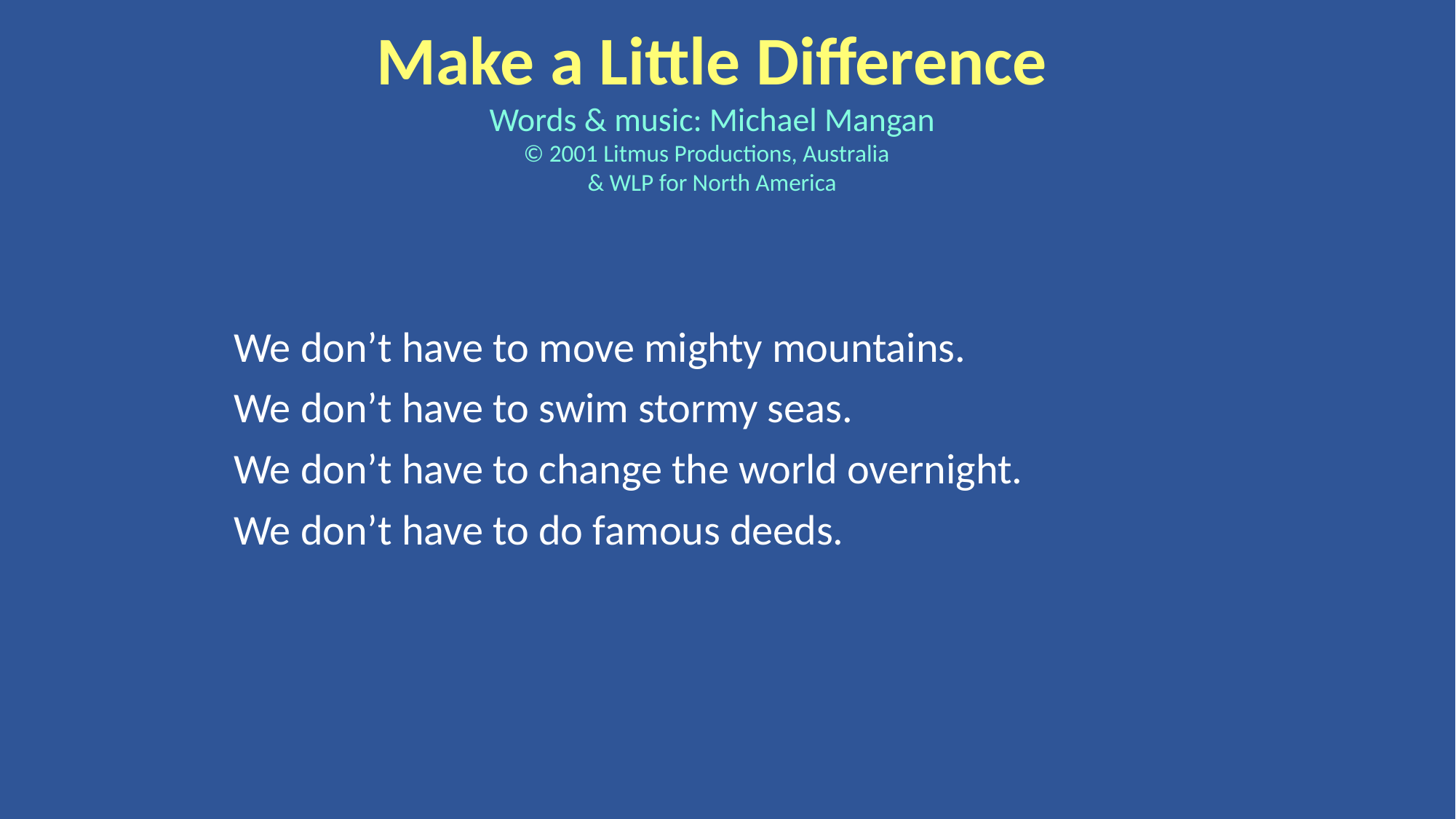

Make a Little Difference
Words & music: Michael Mangan
© 2001 Litmus Productions, Australia
& WLP for North America
We don’t have to move mighty mountains.
We don’t have to swim stormy seas.
We don’t have to change the world overnight.
We don’t have to do famous deeds.